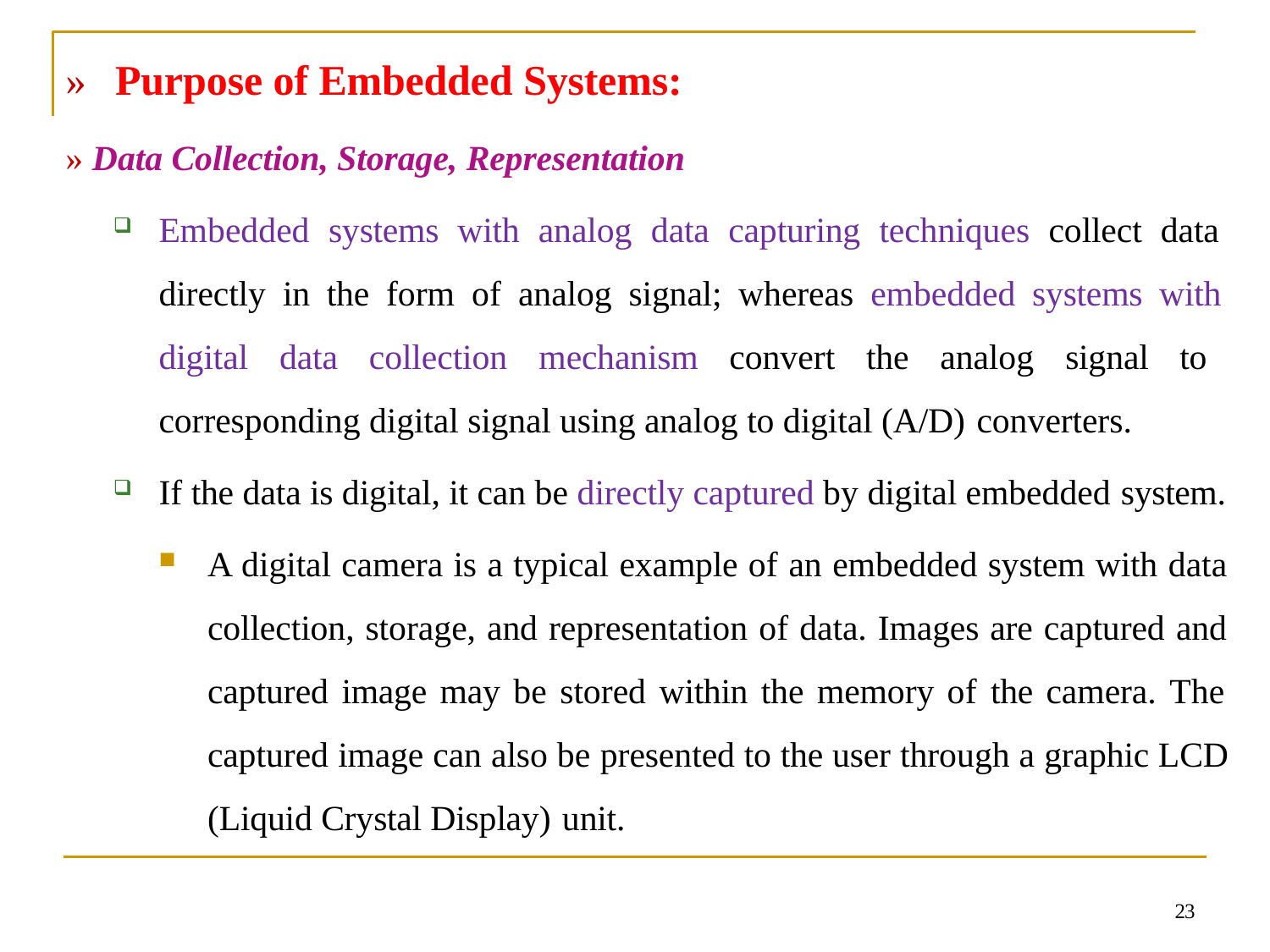

# »	Purpose of Embedded Systems:
» Data Collection, Storage, Representation
Embedded systems with analog data capturing techniques collect data  directly in the form of analog signal; whereas embedded systems with  digital data collection mechanism convert the analog signal to  corresponding digital signal using analog to digital (A/D) converters.
If the data is digital, it can be directly captured by digital embedded system.
A digital camera is a typical example of an embedded system with data  collection, storage, and representation of data. Images are captured and  captured image may be stored within the memory of the camera. The  captured image can also be presented to the user through a graphic LCD  (Liquid Crystal Display) unit.

23